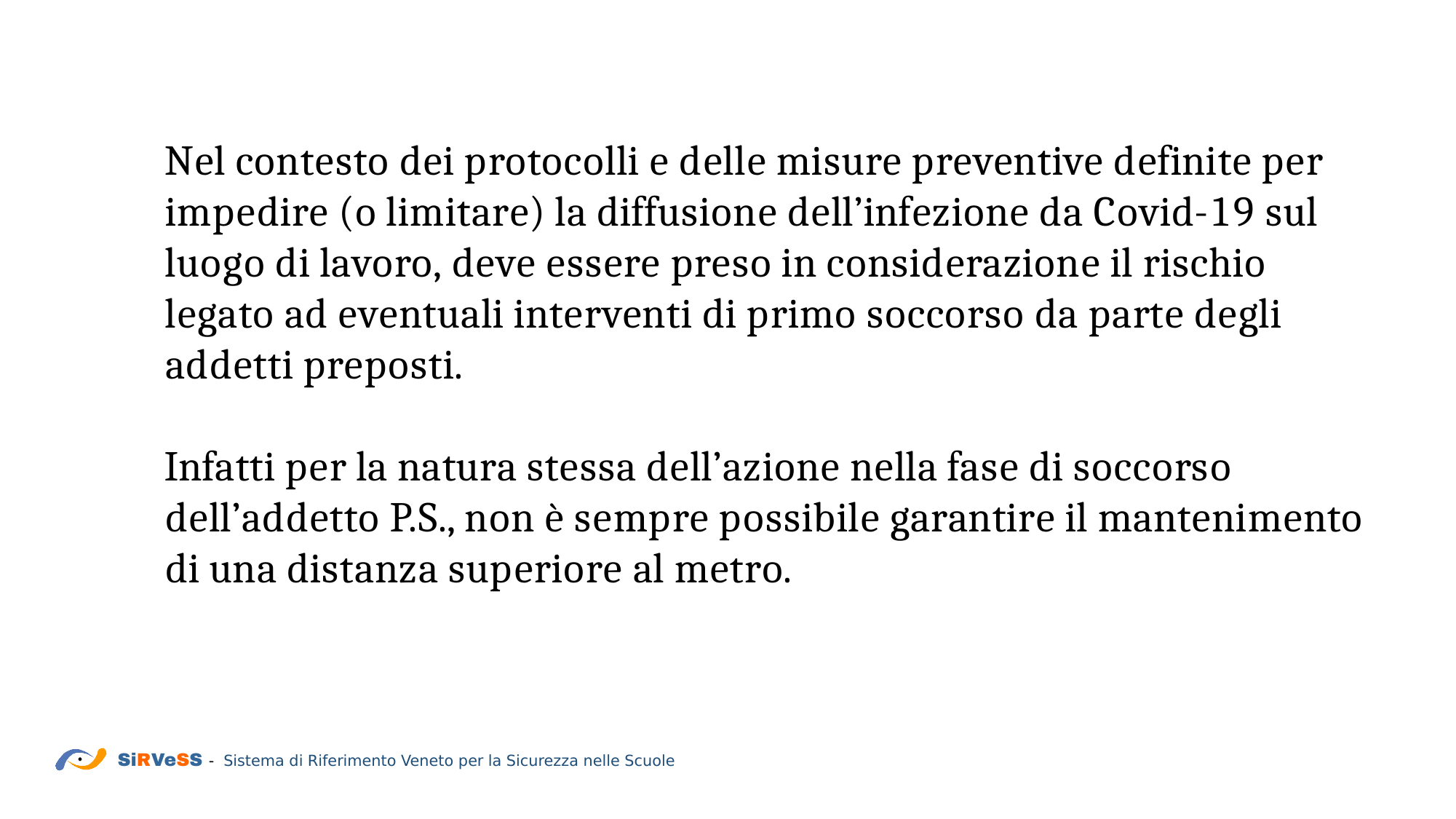

Nel contesto dei protocolli e delle misure preventive definite per impedire (o limitare) la diffusione dell’infezione da Covid-19 sul luogo di lavoro, deve essere preso in considerazione il rischio legato ad eventuali interventi di primo soccorso da parte degli addetti preposti.

Infatti per la natura stessa dell’azione nella fase di soccorso dell’addetto P.S., non è sempre possibile garantire il mantenimento di una distanza superiore al metro.